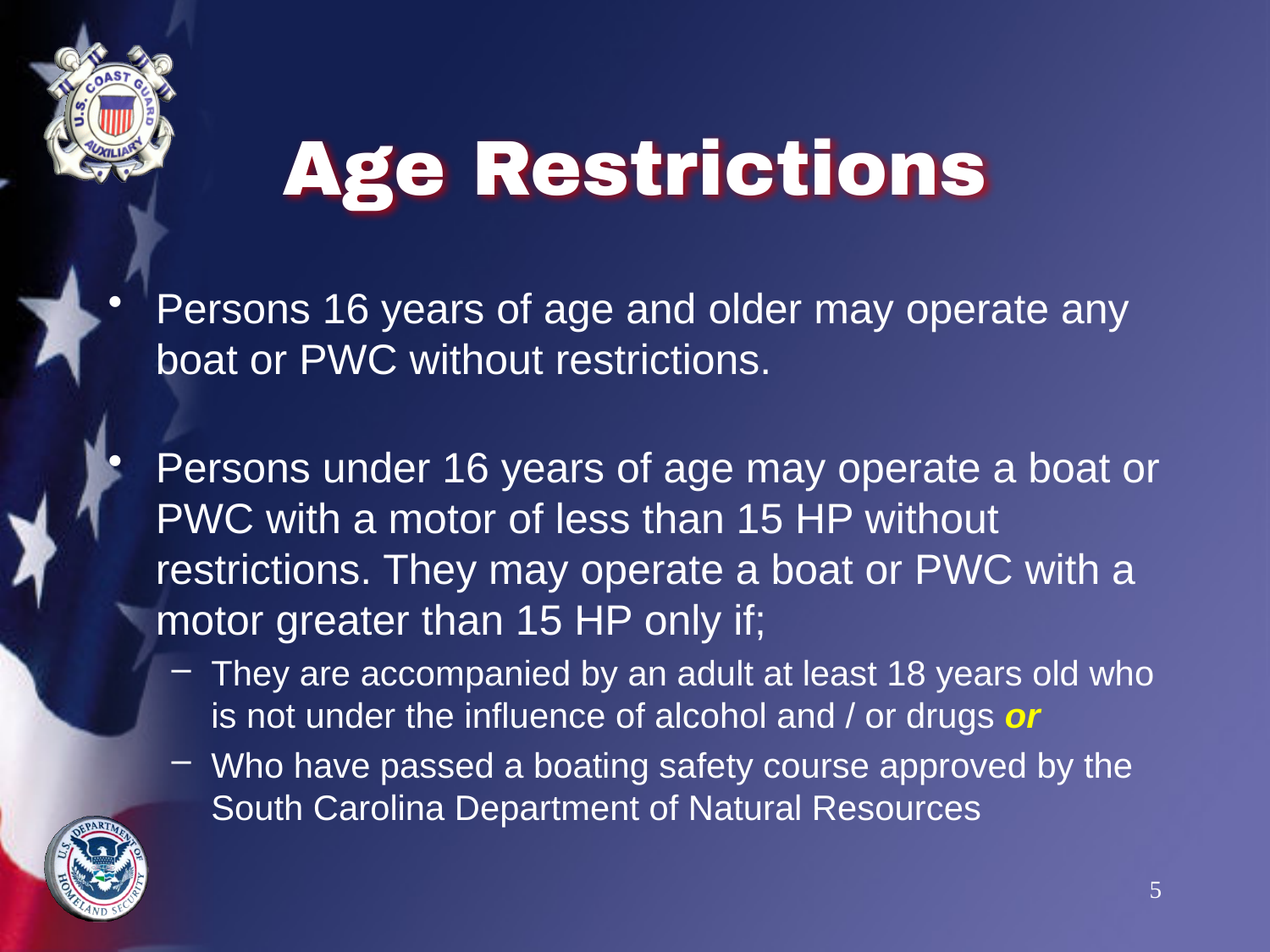

# Age Restrictions
Persons 16 years of age and older may operate any boat or PWC without restrictions.

Persons under 16 years of age may operate a boat or PWC with a motor of less than 15 HP without restrictions. They may operate a boat or PWC with a motor greater than 15 HP only if;
They are accompanied by an adult at least 18 years old who is not under the influence of alcohol and / or drugs or
Who have passed a boating safety course approved by the South Carolina Department of Natural Resources

5